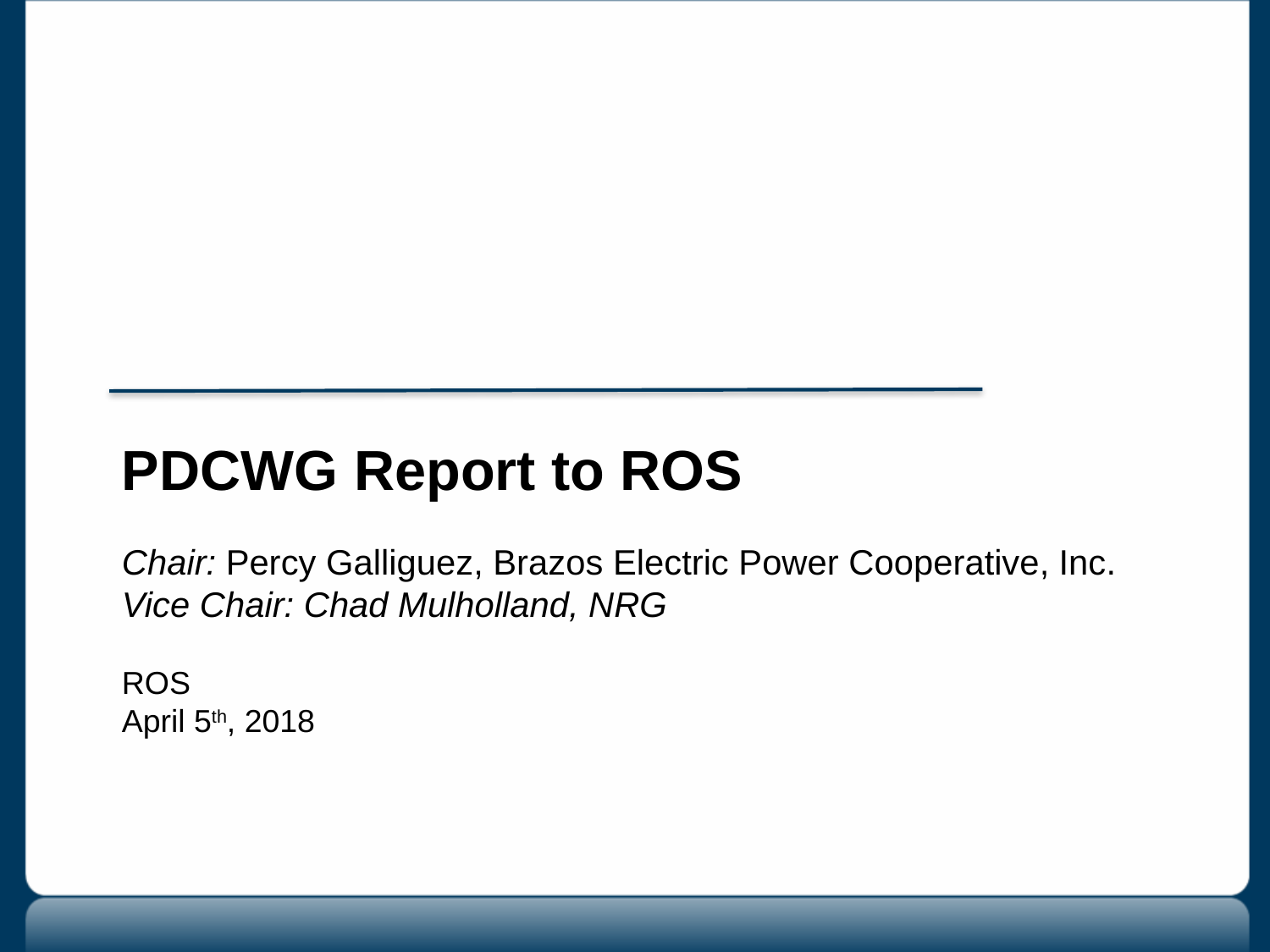

PDCWG Report to ROS

Chair: Percy Galliguez, Brazos Electric Power Cooperative, Inc.
Vice Chair: Chad Mulholland, NRG

ROS
April 5th, 2018